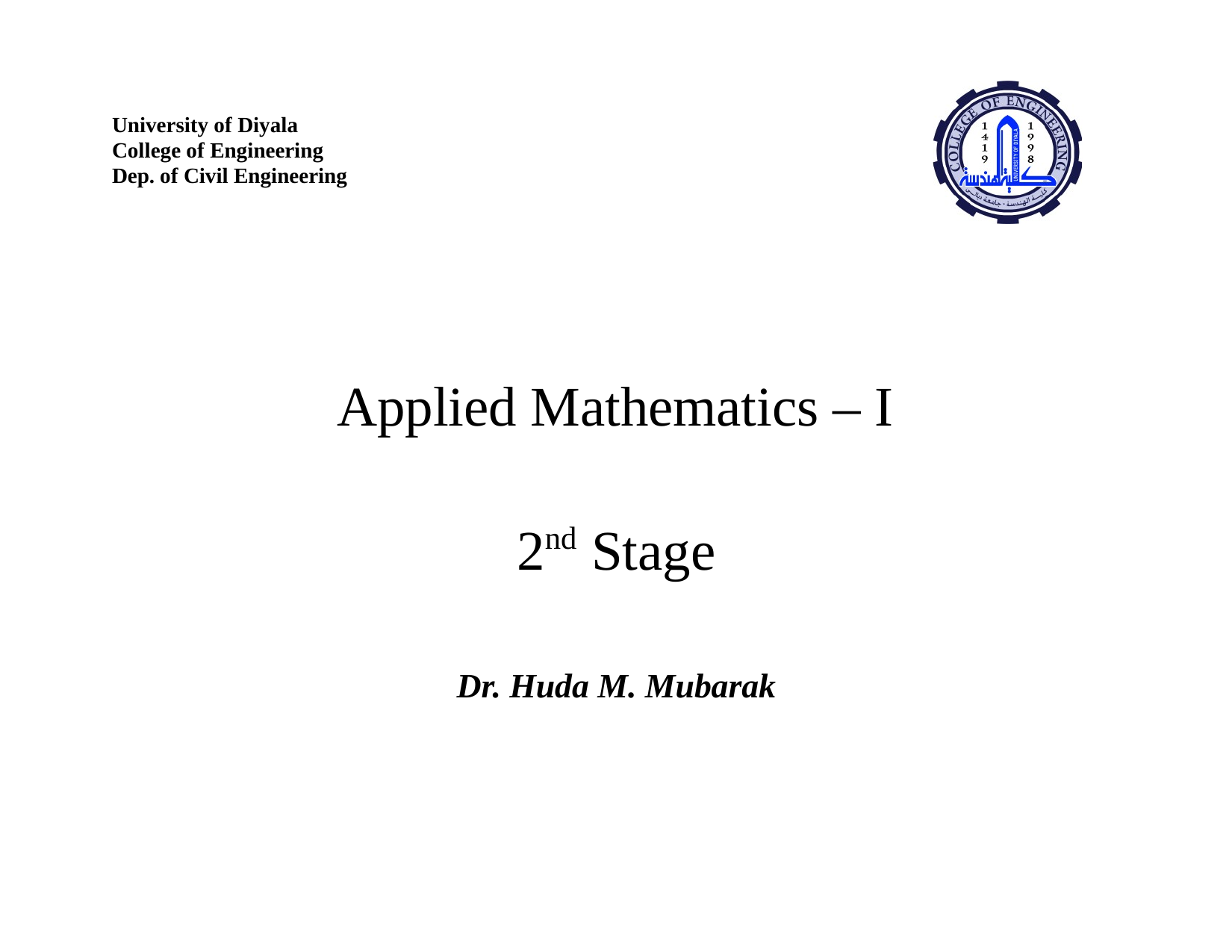

University of Diyala  College of Engineering  Dep. of Civil Engineering
# Applied Mathematics – I
2nd Stage

Dr. Huda M. Mubarak